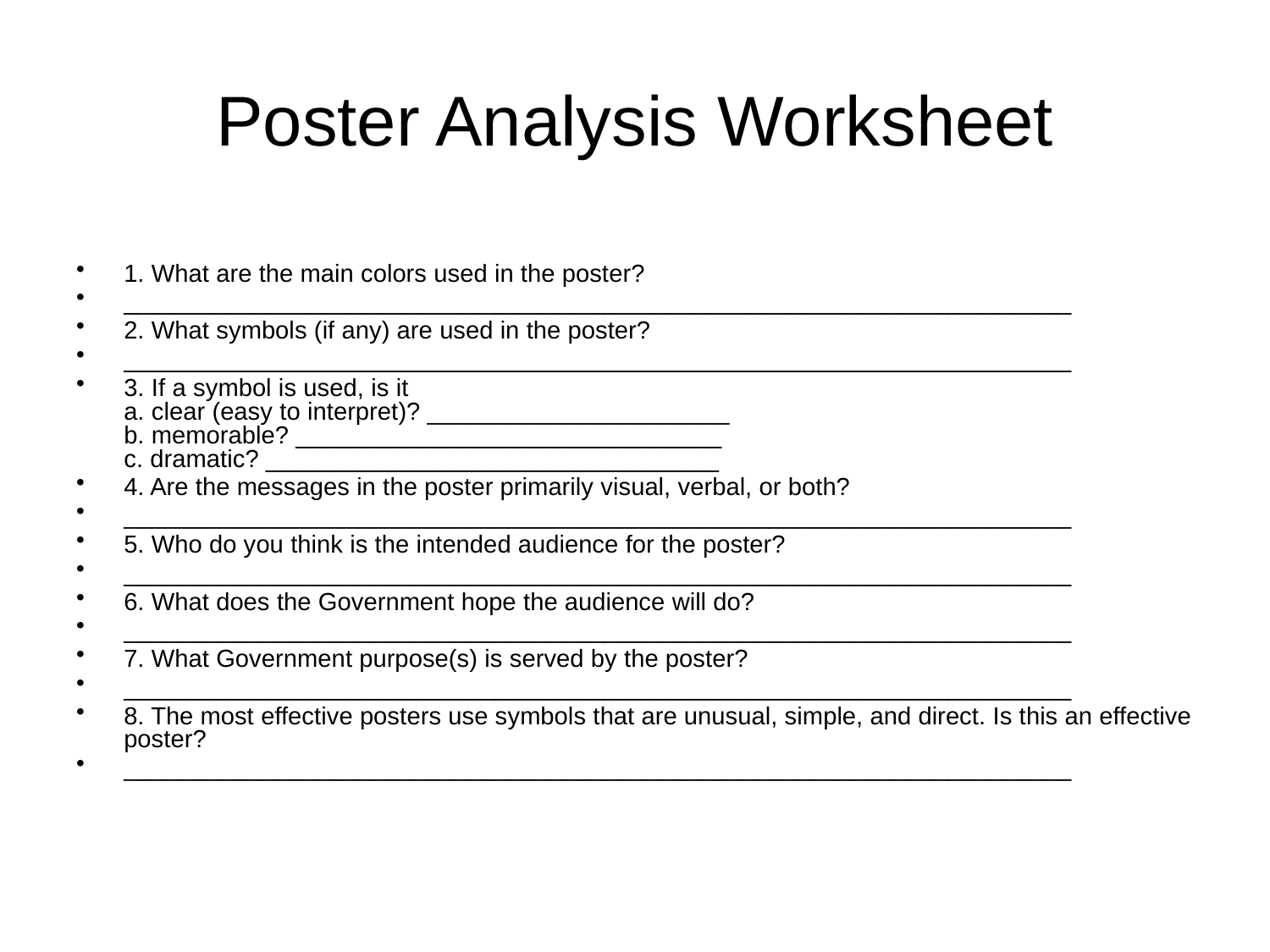

# Poster Analysis Worksheet

1. What are the main colors used in the poster?
_____________________________________________________________________
2. What symbols (if any) are used in the poster?
_____________________________________________________________________
3. If a symbol is used, is it
a. clear (easy to interpret)? ______________________
b. memorable? _______________________________
c. dramatic? _________________________________
4. Are the messages in the poster primarily visual, verbal, or both?
_____________________________________________________________________
5. Who do you think is the intended audience for the poster?
_____________________________________________________________________
6. What does the Government hope the audience will do?
_____________________________________________________________________
7. What Government purpose(s) is served by the poster?
_____________________________________________________________________
8. The most effective posters use symbols that are unusual, simple, and direct. Is this an effective poster?
_____________________________________________________________________